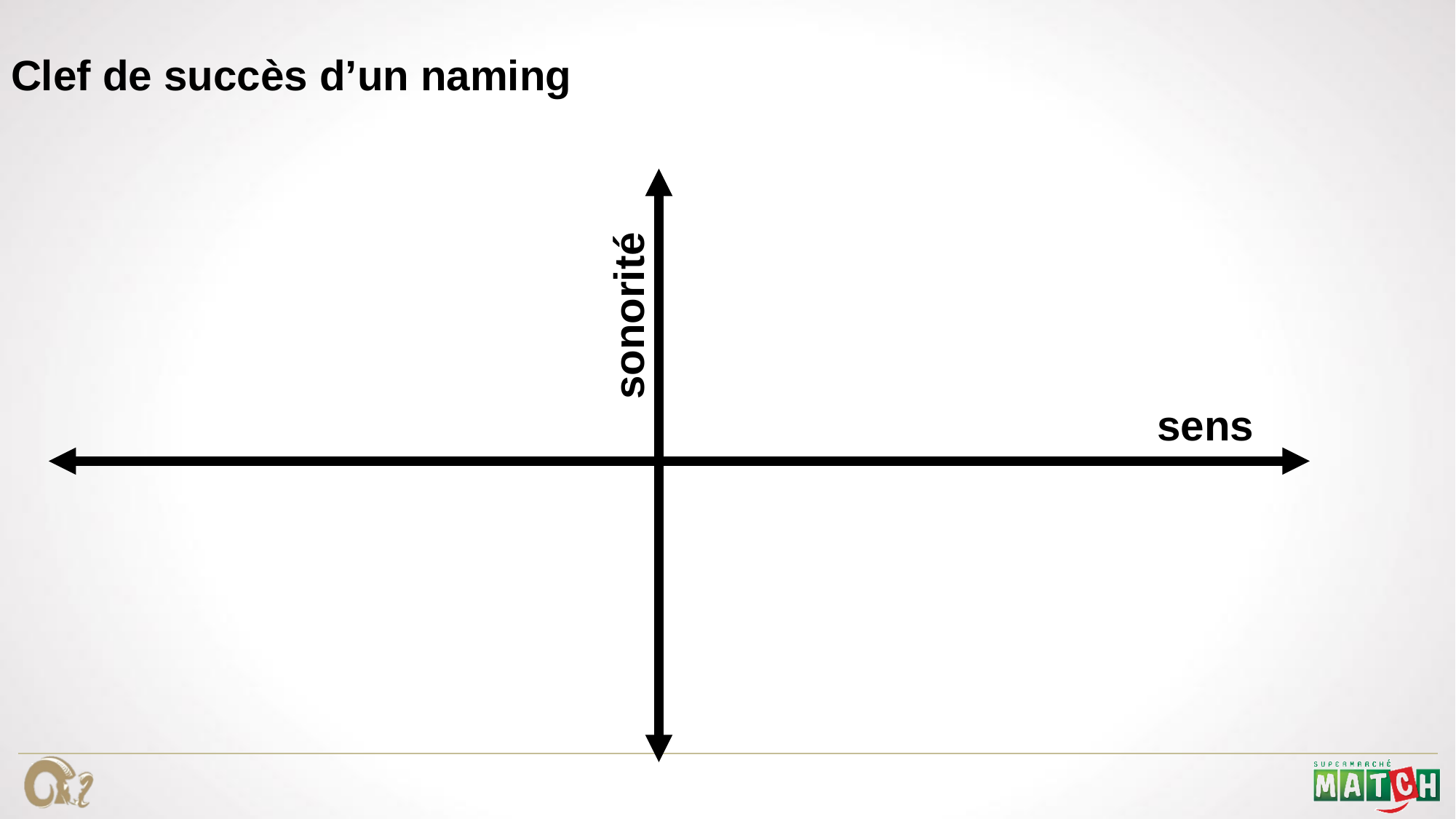

Clef de succès d’un naming
sonorité
sens